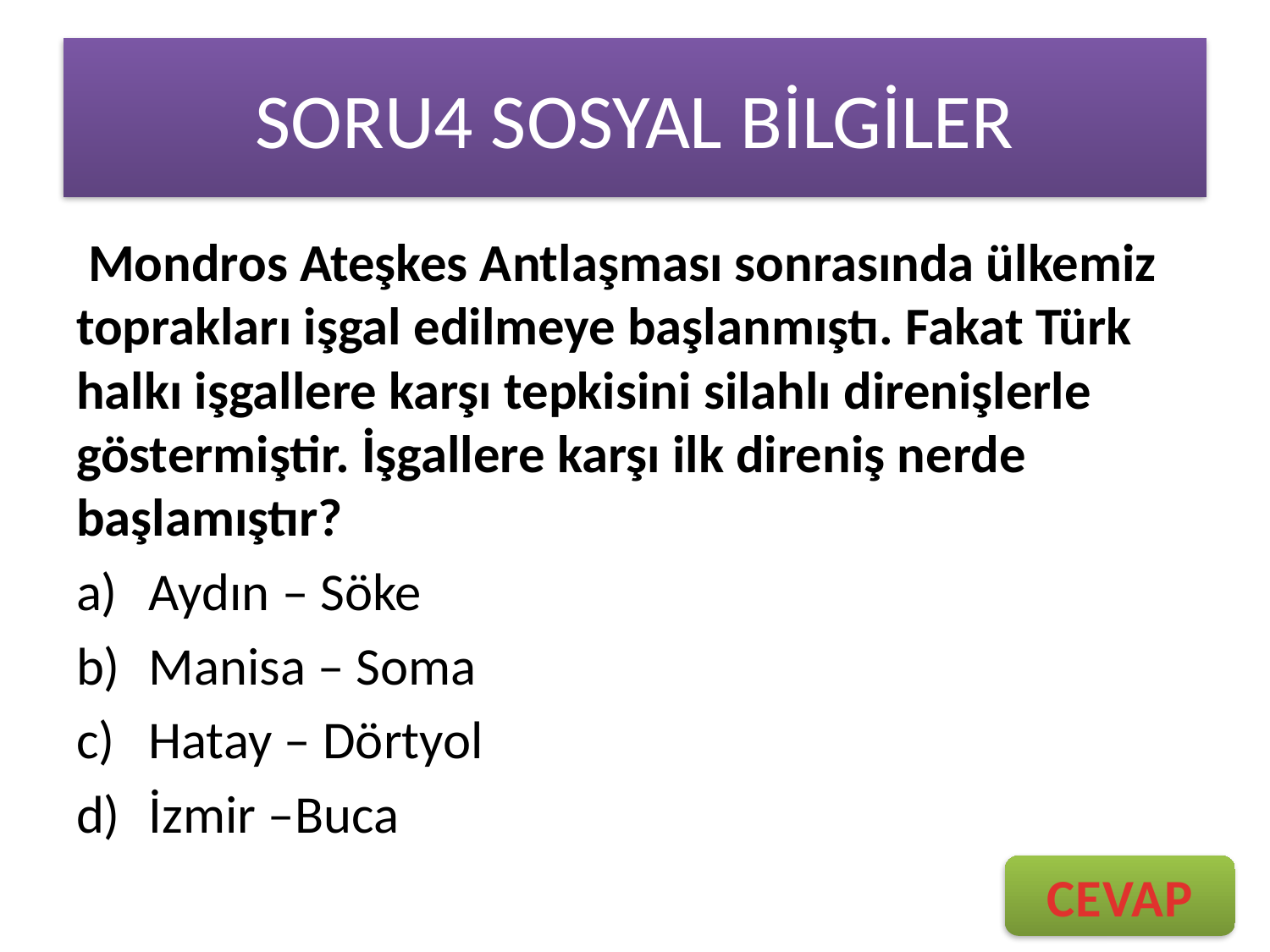

# SORU4 SOSYAL BİLGİLER
 Mondros Ateşkes Antlaşması sonrasında ülkemiz toprakları işgal edilmeye başlanmıştı. Fakat Türk halkı işgallere karşı tepkisini silahlı direnişlerle göstermiştir. İşgallere karşı ilk direniş nerde başlamıştır?
Aydın – Söke
Manisa – Soma
Hatay – Dörtyol
İzmir –Buca
CEVAP